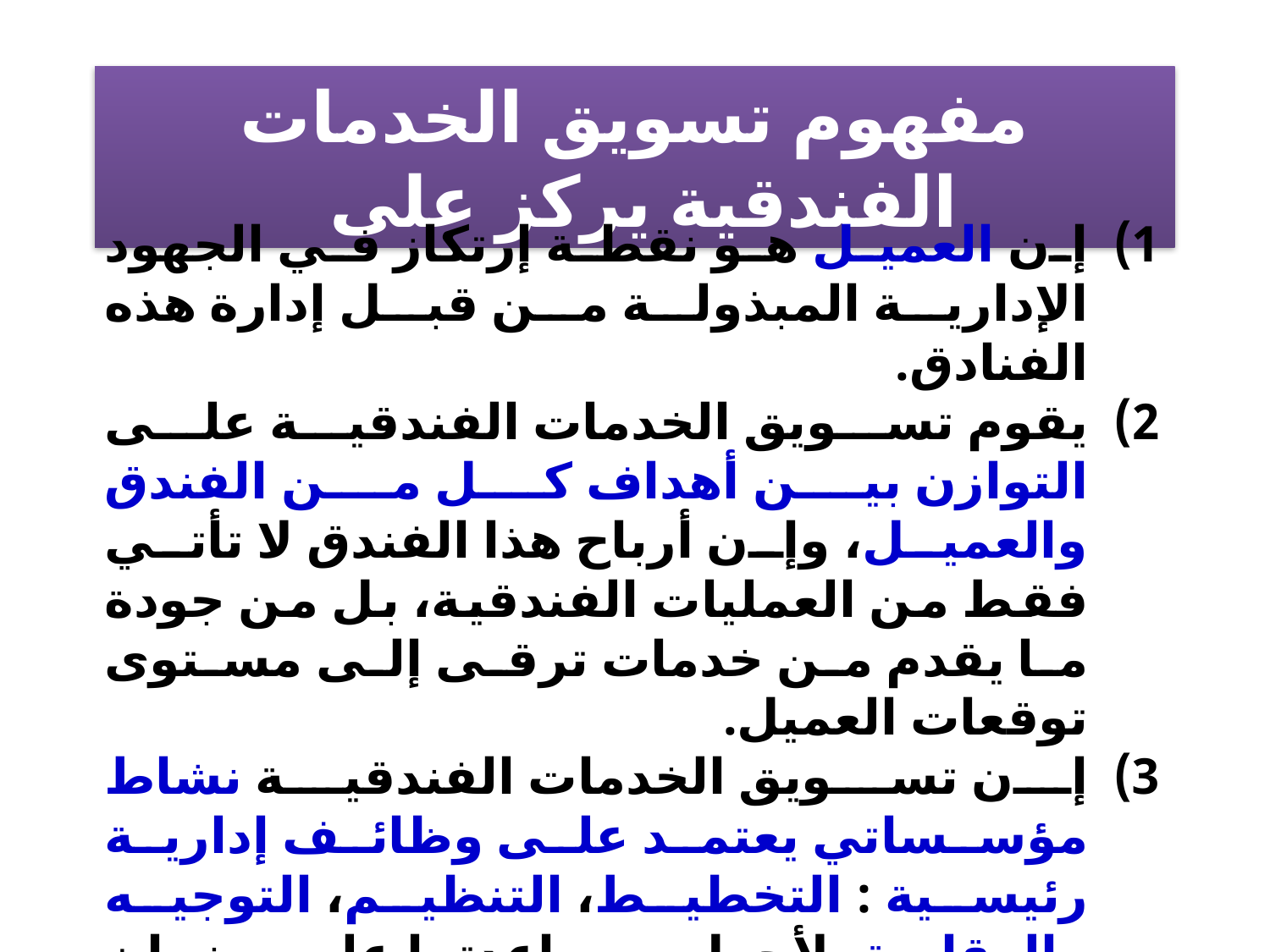

مفهوم تسويق الخدمات الفندقية يركز على
إن العميل هو نقطة إرتكاز في الجهود الإدارية المبذولة من قبل إدارة هذه الفنادق.
يقوم تسويق الخدمات الفندقية على التوازن بين أهداف كل من الفندق والعميل، وإن أرباح هذا الفندق لا تأتي فقط من العمليات الفندقية، بل من جودة ما يقدم من خدمات ترقى إلى مستوى توقعات العميل.
إن تسويق الخدمات الفندقية نشاط مؤسساتي يعتمد على وظائف إدارية رئيسية : التخطيط، التنظيم، التوجيه والرقابة، لأجل مساعدتها على ضمان استمرارية النجاح بأسلوب علمي صحيح.